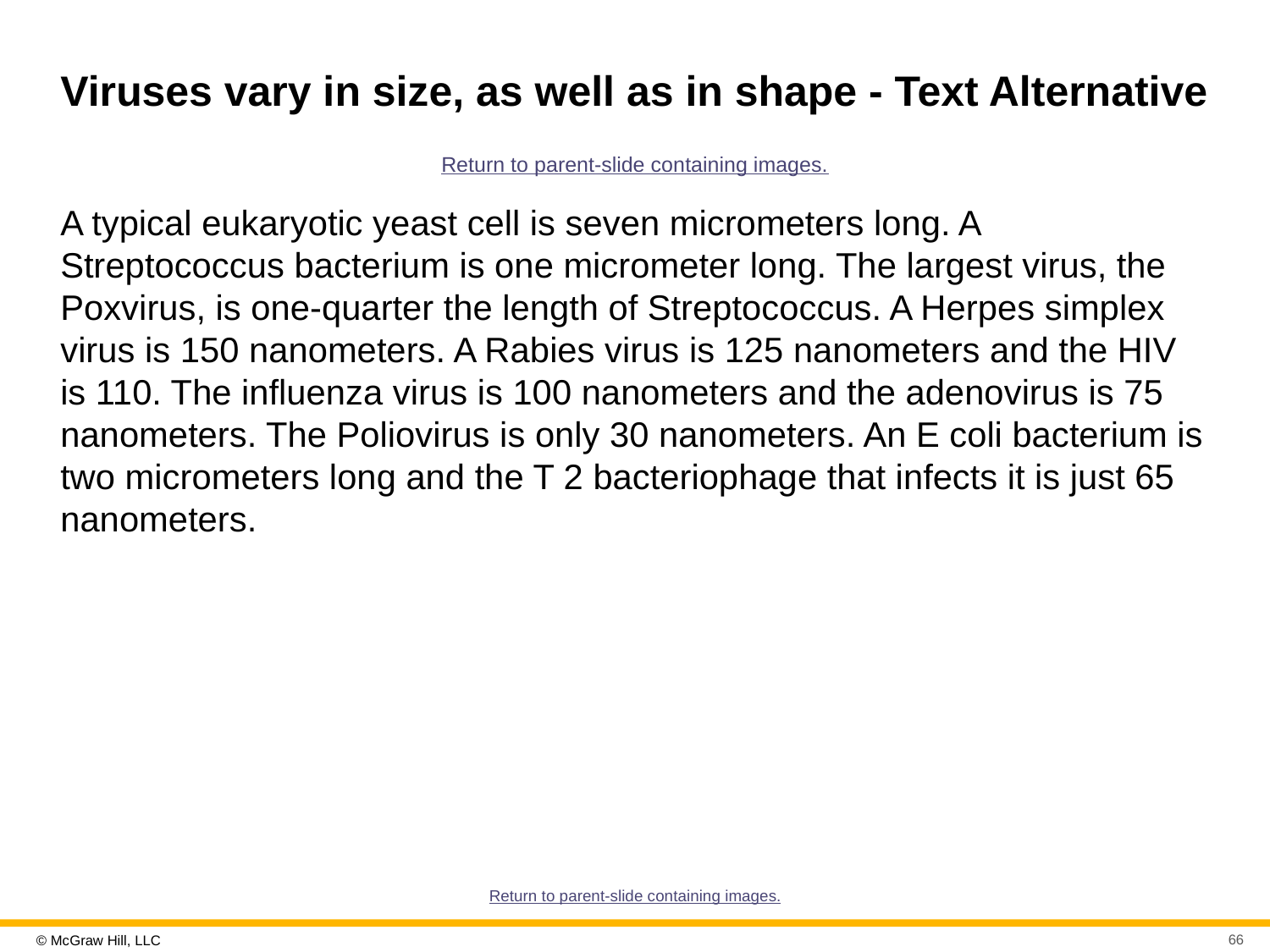

# Viruses vary in size, as well as in shape - Text Alternative
Return to parent-slide containing images.
A typical eukaryotic yeast cell is seven micrometers long. A Streptococcus bacterium is one micrometer long. The largest virus, the Poxvirus, is one-quarter the length of Streptococcus. A Herpes simplex virus is 150 nanometers. A Rabies virus is 125 nanometers and the HIV is 110. The influenza virus is 100 nanometers and the adenovirus is 75 nanometers. The Poliovirus is only 30 nanometers. An E coli bacterium is two micrometers long and the T 2 bacteriophage that infects it is just 65 nanometers.
Return to parent-slide containing images.
66